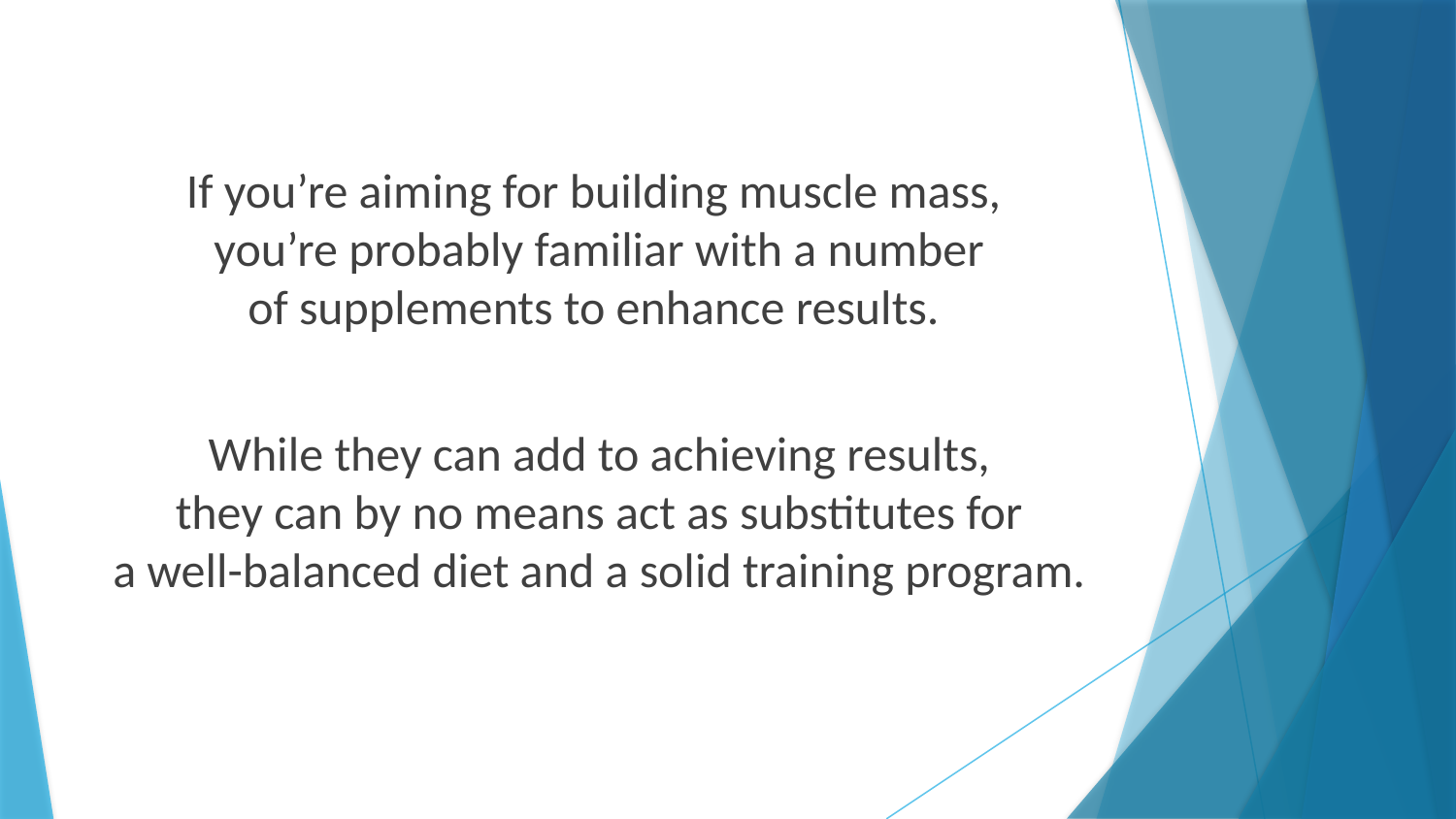

If you’re aiming for building muscle mass,
you’re probably familiar with a number
of supplements to enhance results.

While they can add to achieving results,
they can by no means act as substitutes for
a well-balanced diet and a solid training program.